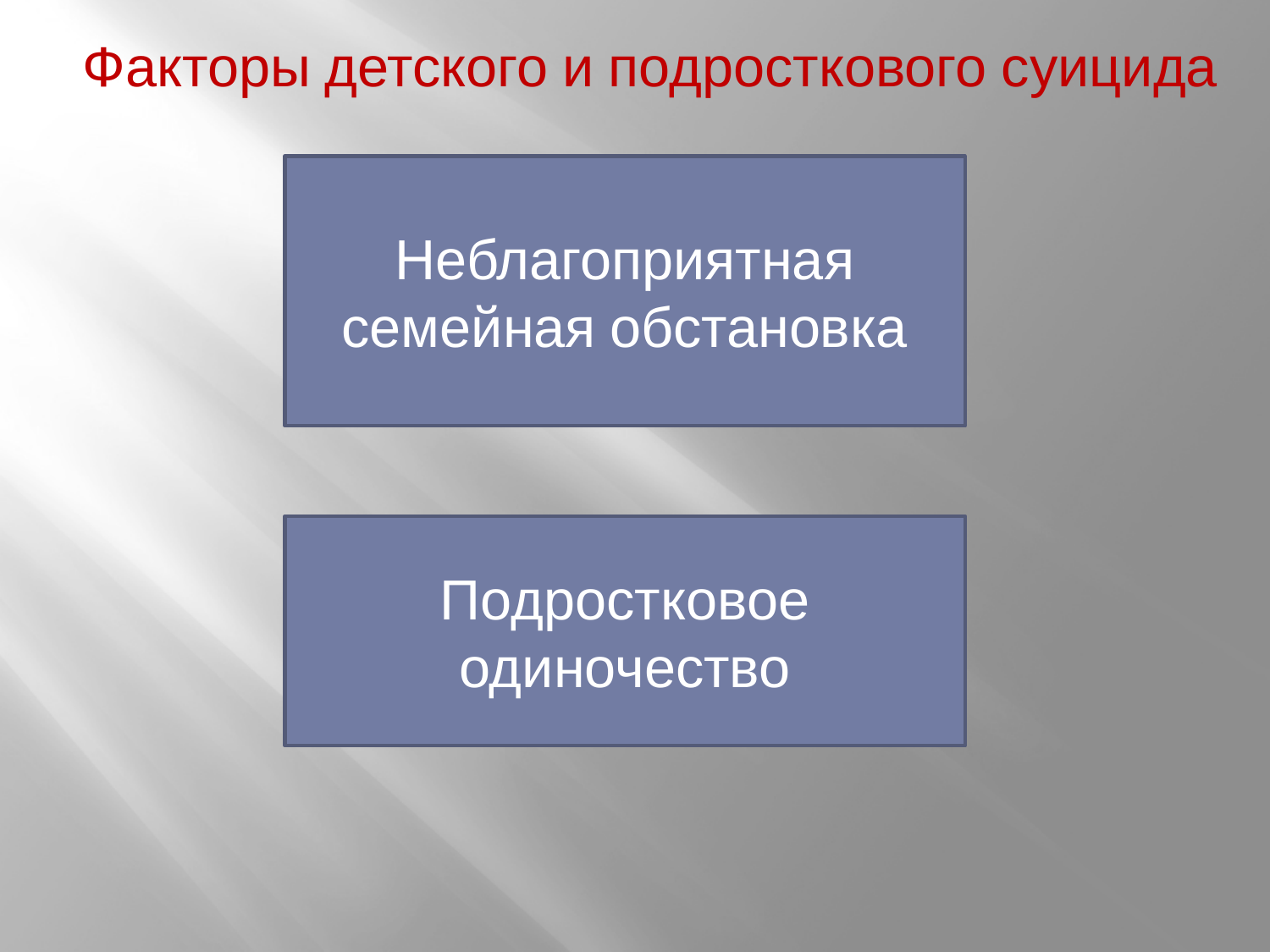

Факторы детского и подросткового суицида
Неблагоприятная семейная обстановка
Подростковое одиночество